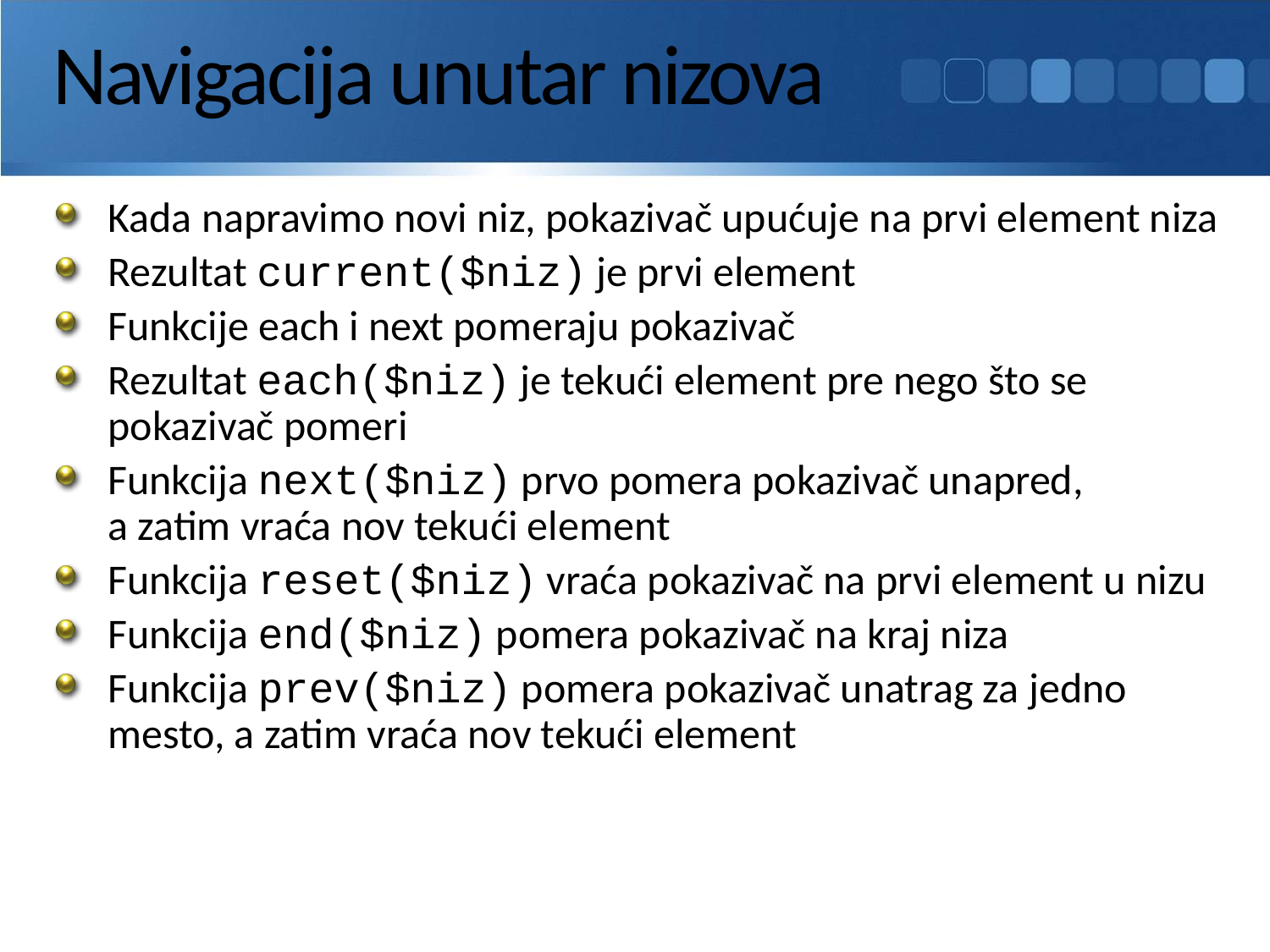

# Navigacija unutar nizova
Kada napravimo novi niz, pokazivač upućuje na prvi element niza
Rezultat current($niz) je prvi element
Funkcije each i next pomeraju pokazivač
Rezultat each($niz) je tekući element pre nego što se pokazivač pomeri
Funkcija next($niz) prvo pomera pokazivač unapred,
a zatim vraća nov tekući element
Funkcija reset($niz) vraća pokazivač na prvi element u nizu
Funkcija end($niz) pomera pokazivač na kraj niza
Funkcija prev($niz) pomera pokazivač unatrag za jedno mesto, a zatim vraća nov tekući element

Upotreba nizova
145